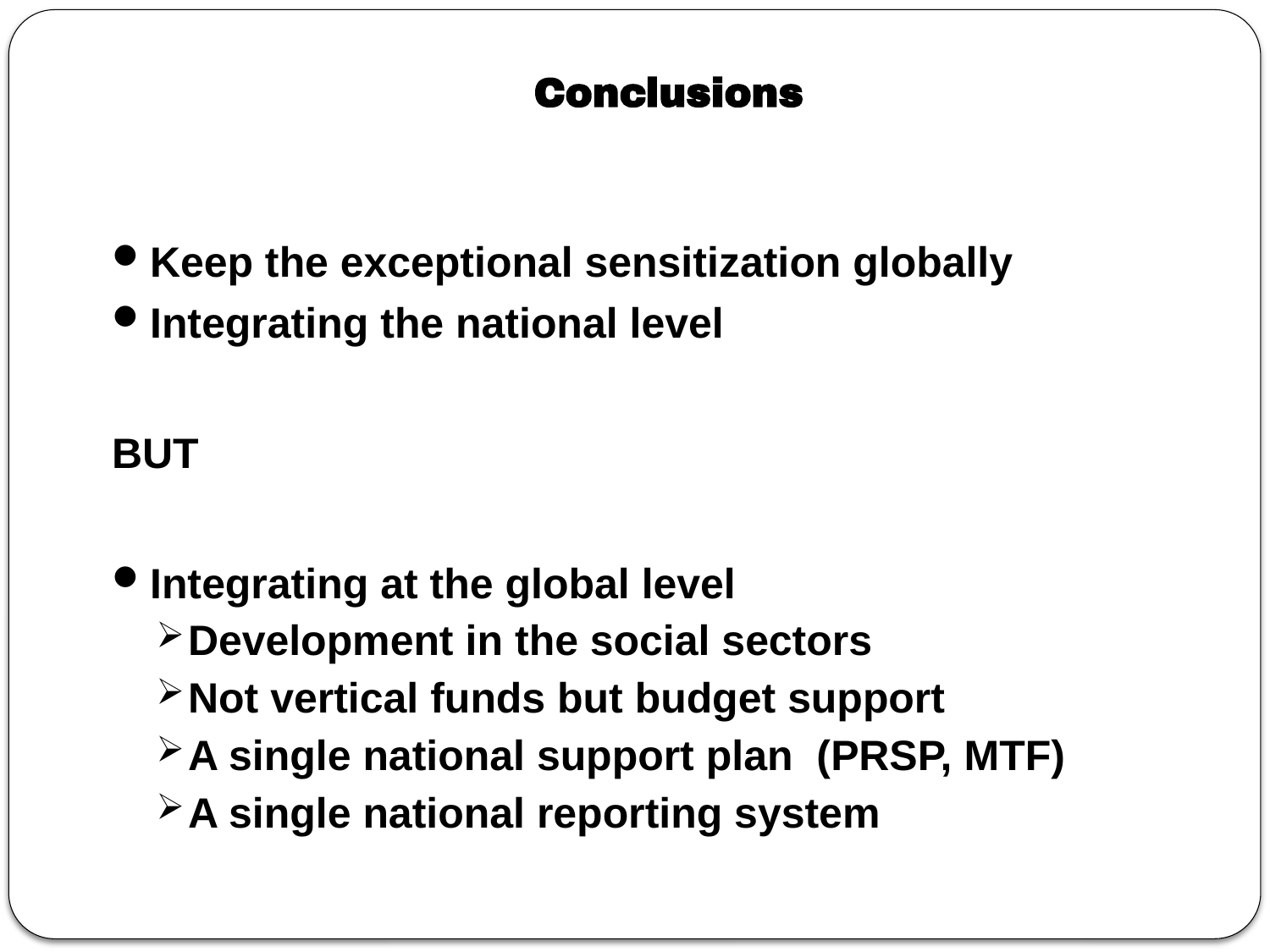

# Conclusions

Keep the exceptional sensitization globally
Integrating the national level

BUT

Integrating at the global level
Development in the social sectors
Not vertical funds but budget support
A single national support plan  (PRSP, MTF)
A single national reporting system